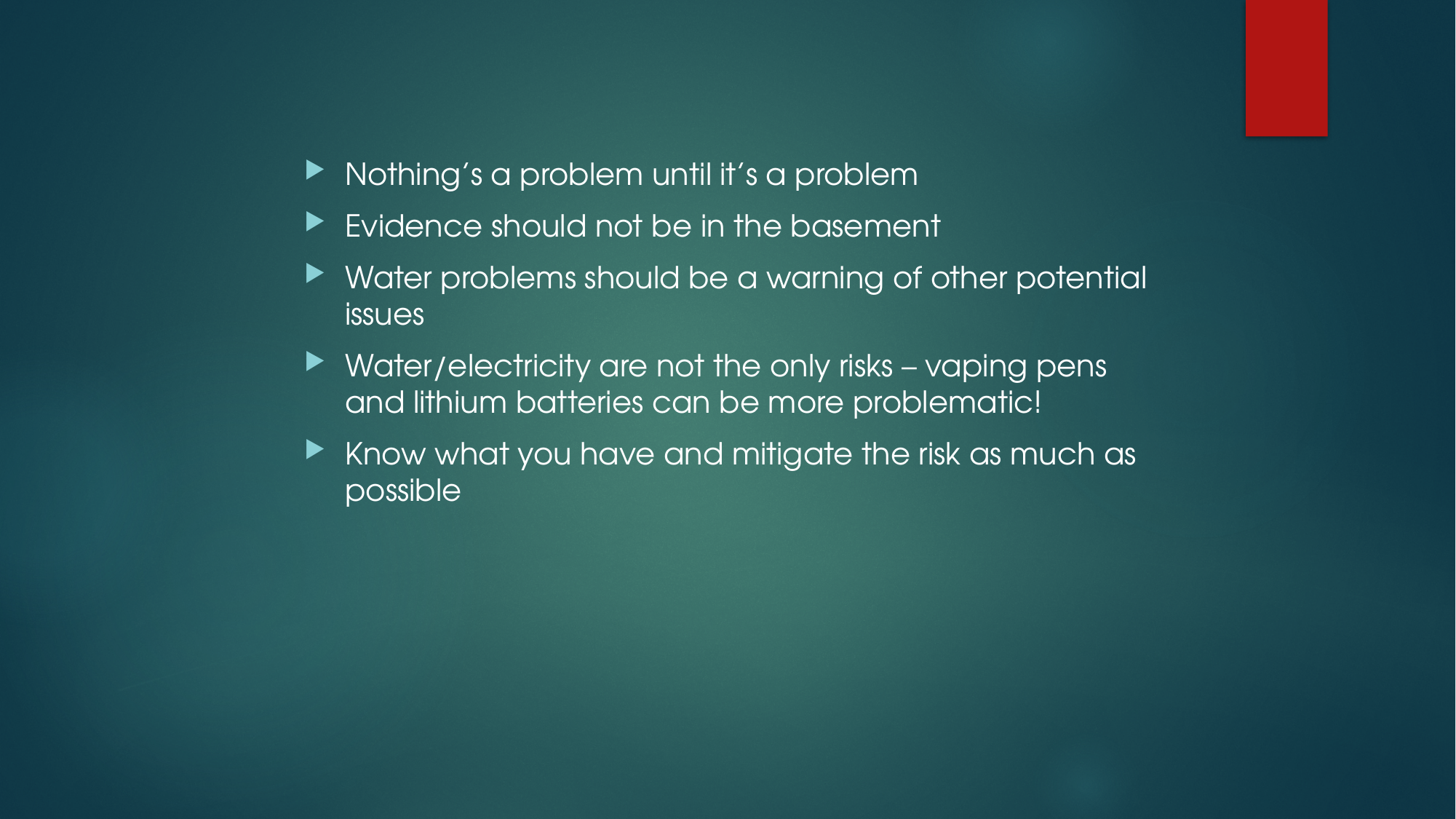

Nothing’s a problem until it’s a problem
Evidence should not be in the basement
Water problems should be a warning of other potential issues
Water/electricity are not the only risks – vaping pens and lithium batteries can be more problematic!
Know what you have and mitigate the risk as much as possible